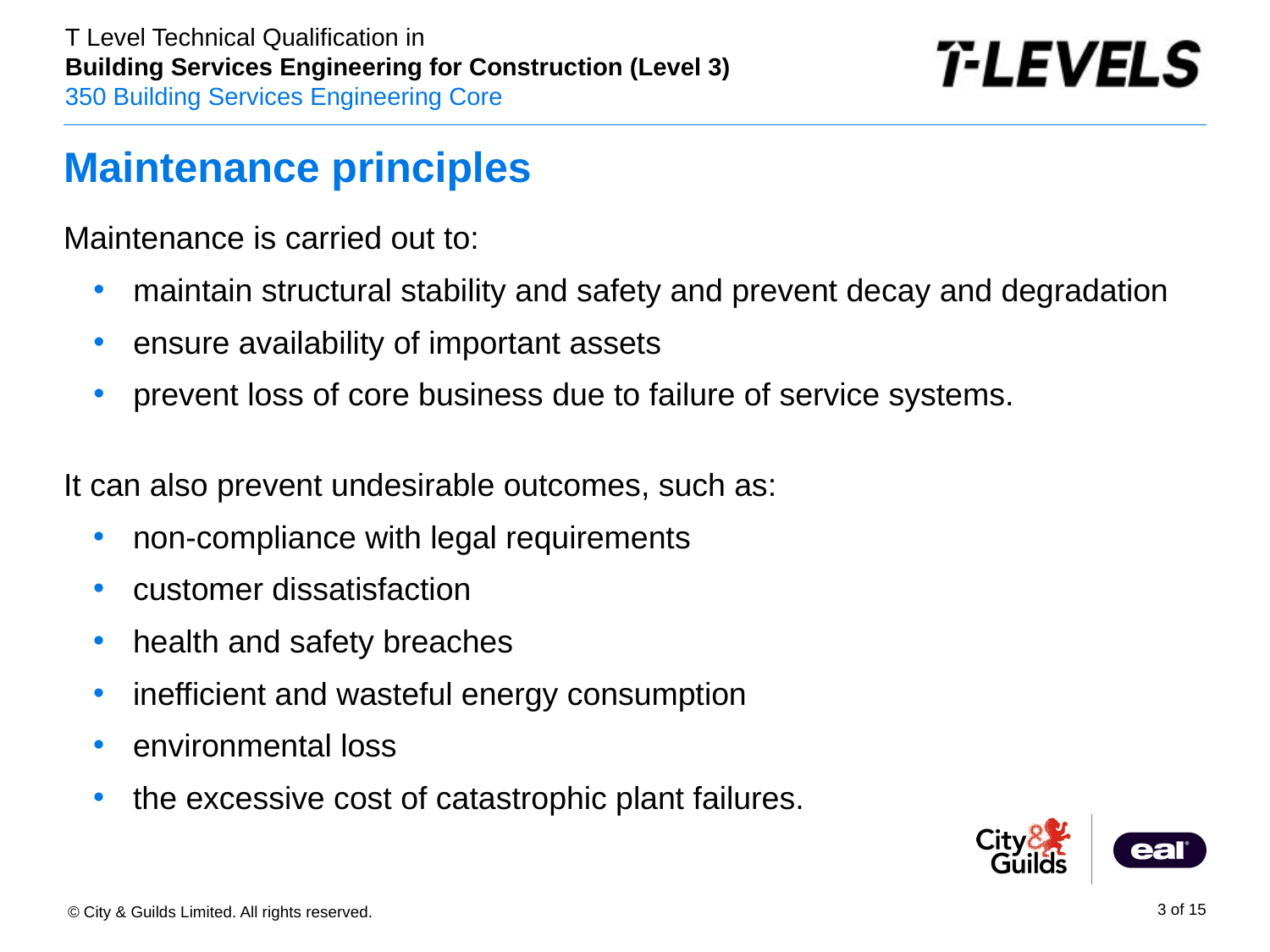

# Maintenance principles

Maintenance is carried out to:
maintain structural stability and safety and prevent decay and degradation
ensure availability of important assets
prevent loss of core business due to failure of service systems.

It can also prevent undesirable outcomes, such as:
non-compliance with legal requirements
customer dissatisfaction
health and safety breaches
inefficient and wasteful energy consumption
environmental loss
the excessive cost of catastrophic plant failures.